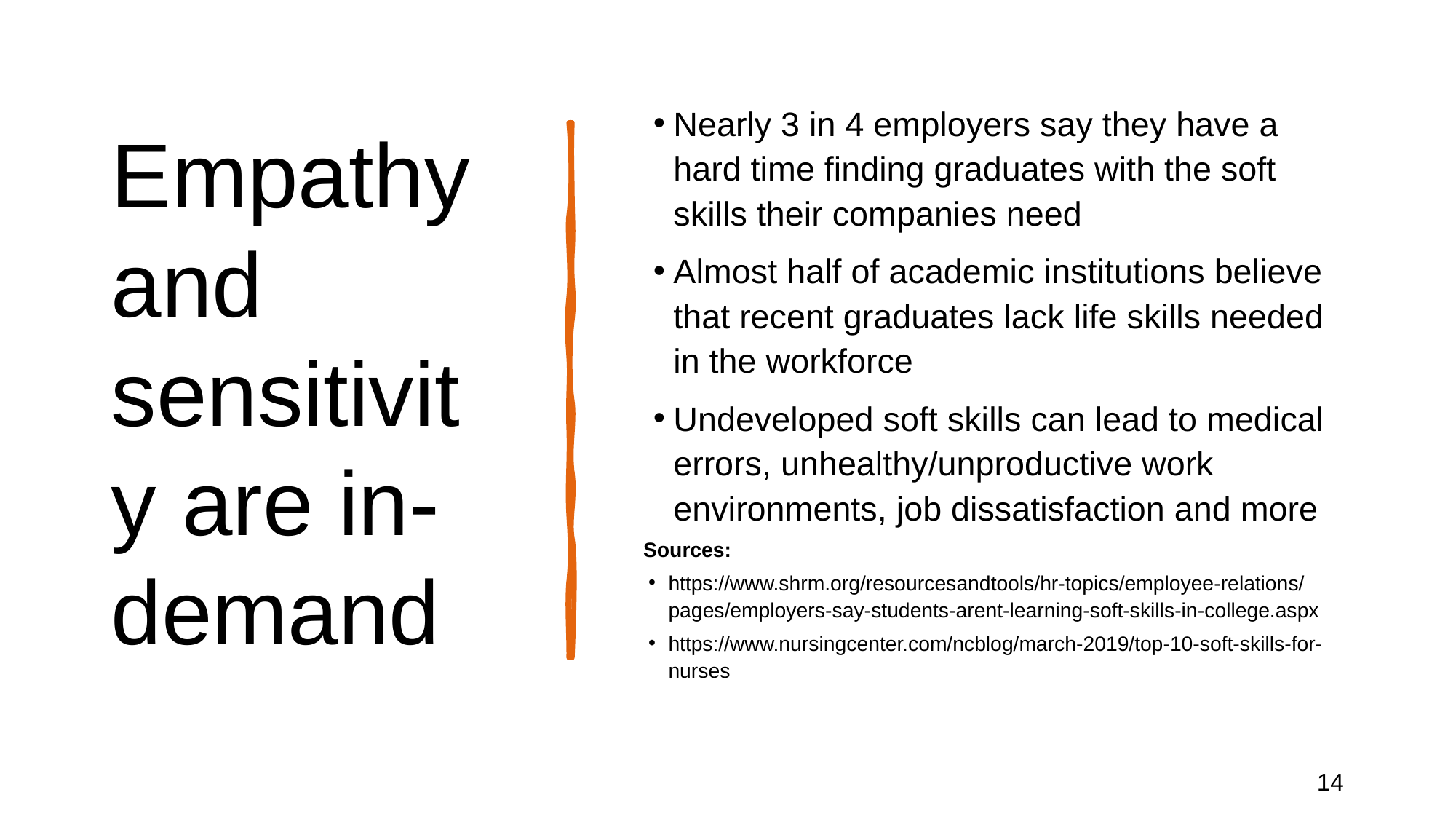

# Empathy and sensitivity are in-demand
Nearly 3 in 4 employers say they have a hard time finding graduates with the soft skills their companies need
Almost half of academic institutions believe that recent graduates lack life skills needed in the workforce
Undeveloped soft skills can lead to medical errors, unhealthy/unproductive work environments, job dissatisfaction and more
Sources:
https://www.shrm.org/resourcesandtools/hr-topics/employee-relations/pages/employers-say-students-arent-learning-soft-skills-in-college.aspx
https://www.nursingcenter.com/ncblog/march-2019/top-10-soft-skills-for-nurses

14